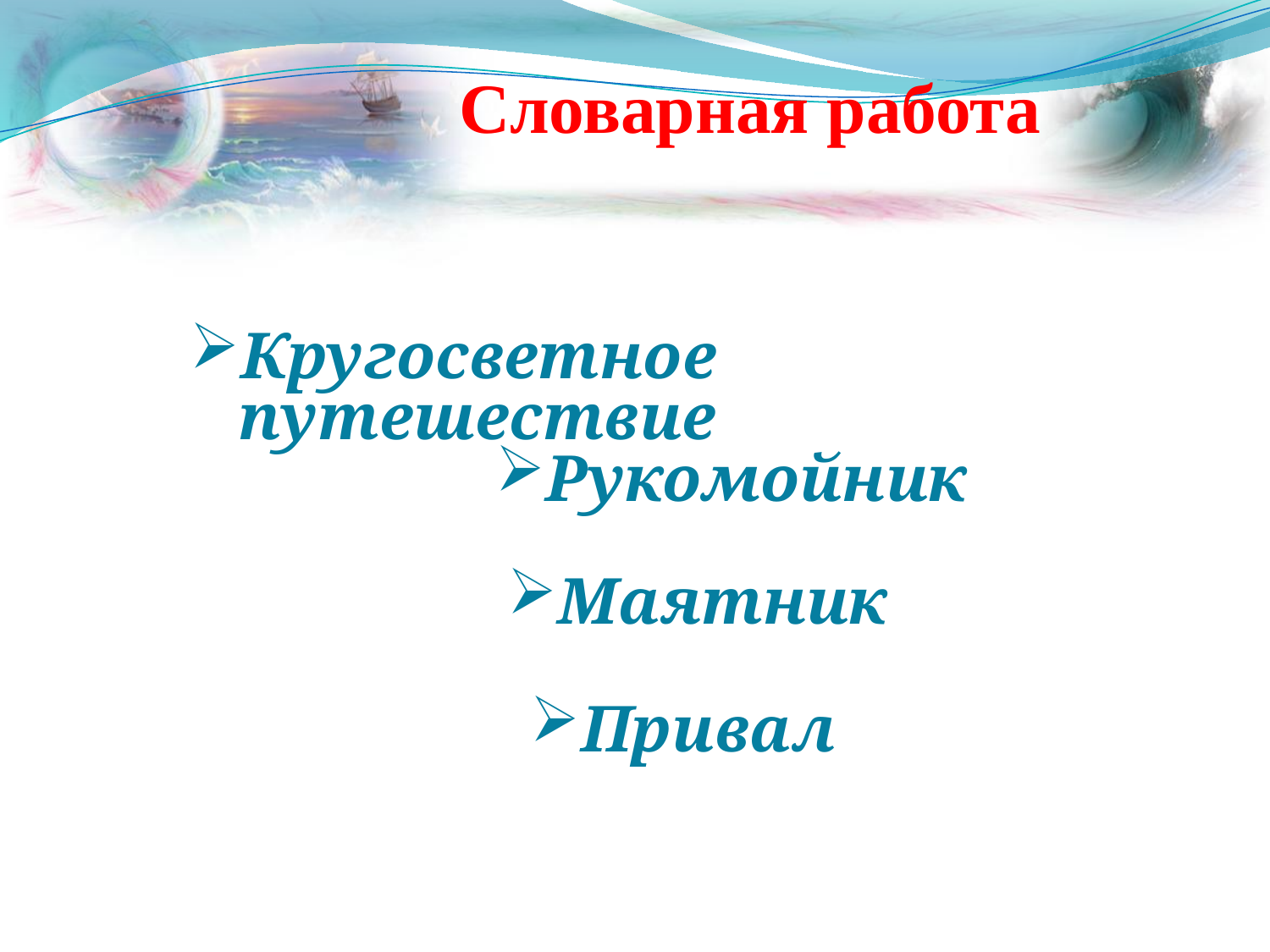

Словарная работа
Кругосветное путешествие
Рукомойник
Маятник
Привал